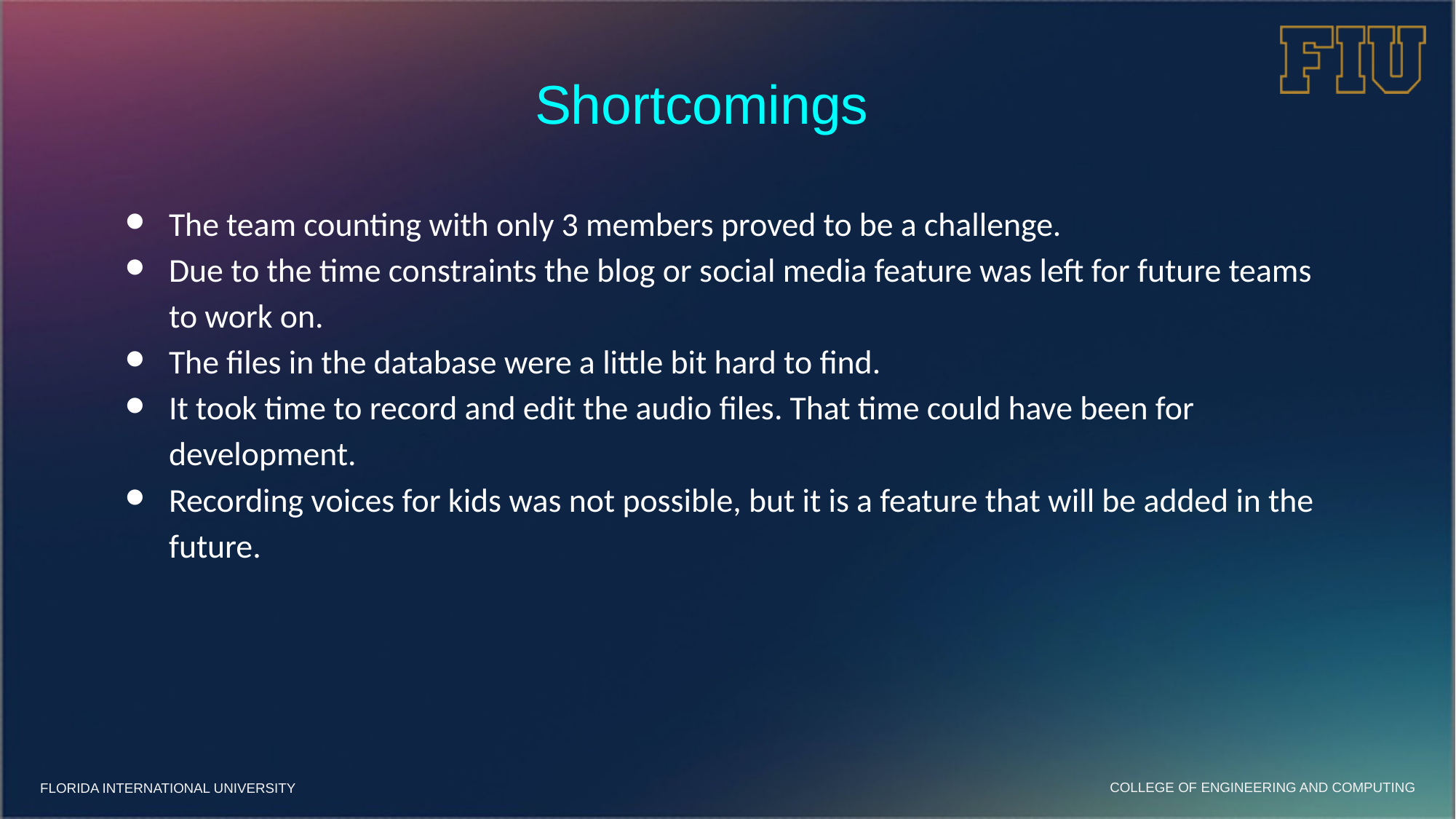

# Shortcomings
The team counting with only 3 members proved to be a challenge.
Due to the time constraints the blog or social media feature was left for future teams to work on.
The files in the database were a little bit hard to find.
It took time to record and edit the audio files. That time could have been for development.
Recording voices for kids was not possible, but it is a feature that will be added in the future.